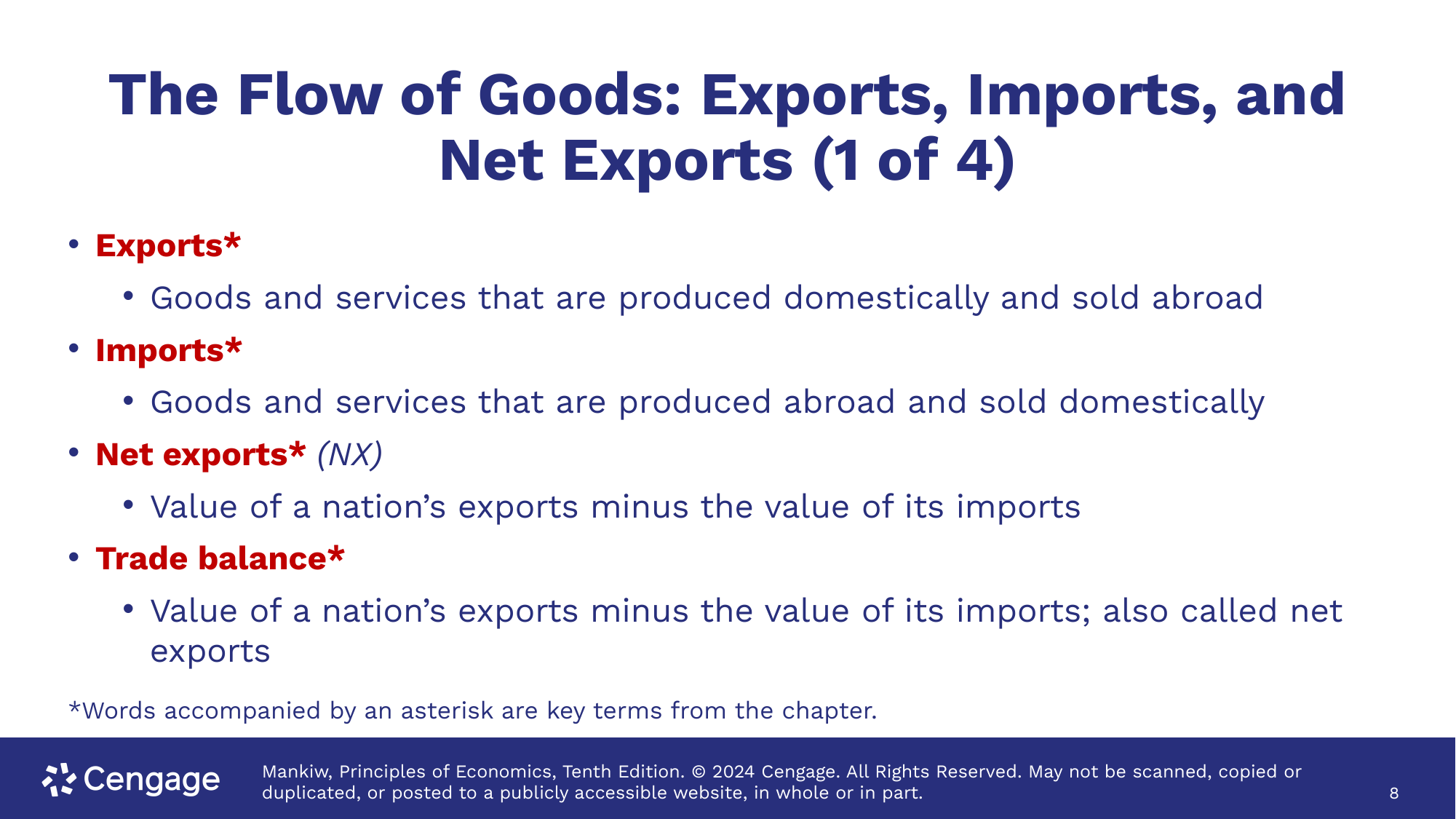

# The Flow of Goods: Exports, Imports, and Net Exports (1 of 4)
Exports*
Goods and services that are produced domestically and sold abroad
Imports*
Goods and services that are produced abroad and sold domestically
Net exports* (NX)
Value of a nation’s exports minus the value of its imports
Trade balance*
Value of a nation’s exports minus the value of its imports; also called net exports
*Words accompanied by an asterisk are key terms from the chapter.